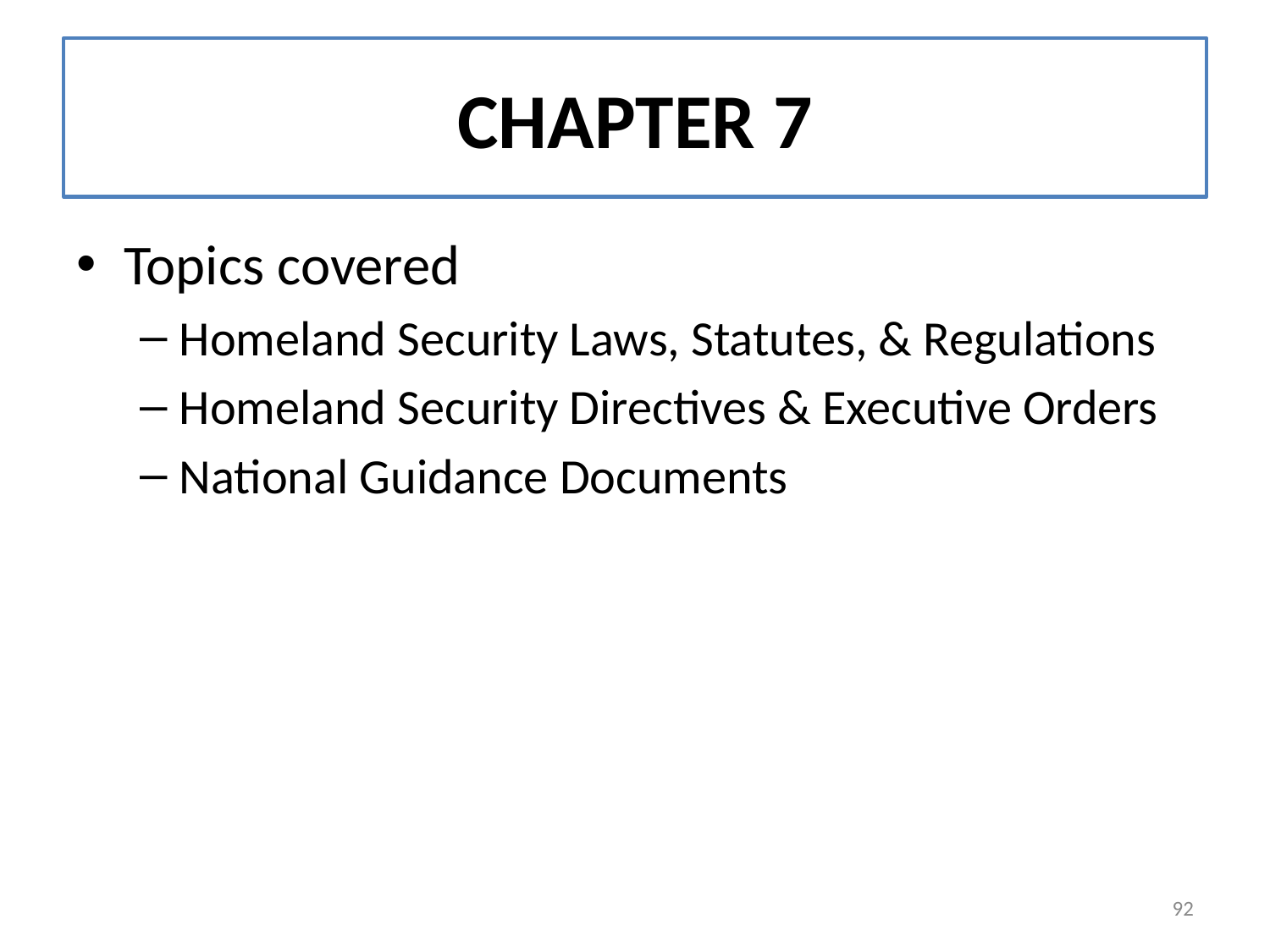

# CHAPTER 7
Topics covered
Homeland Security Laws, Statutes, & Regulations
Homeland Security Directives & Executive Orders
National Guidance Documents

92